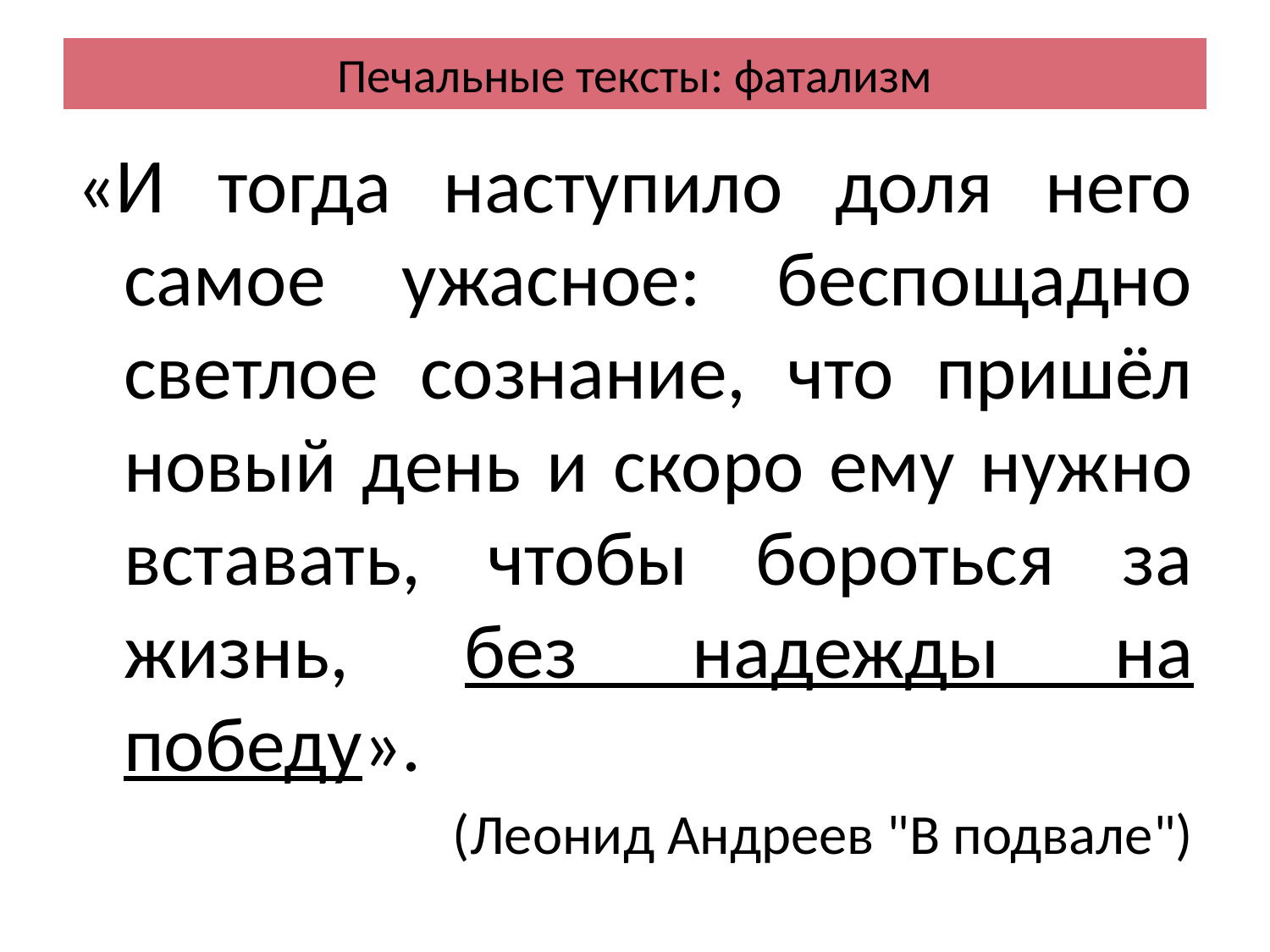

# Печальные тексты: фатализм
«И тогда наступило доля него самое ужасное: беспощадно светлое сознание, что пришёл новый день и скоро ему нужно вставать, чтобы бороться за жизнь, без надежды на победу».
(Леонид Андреев "В подвале")